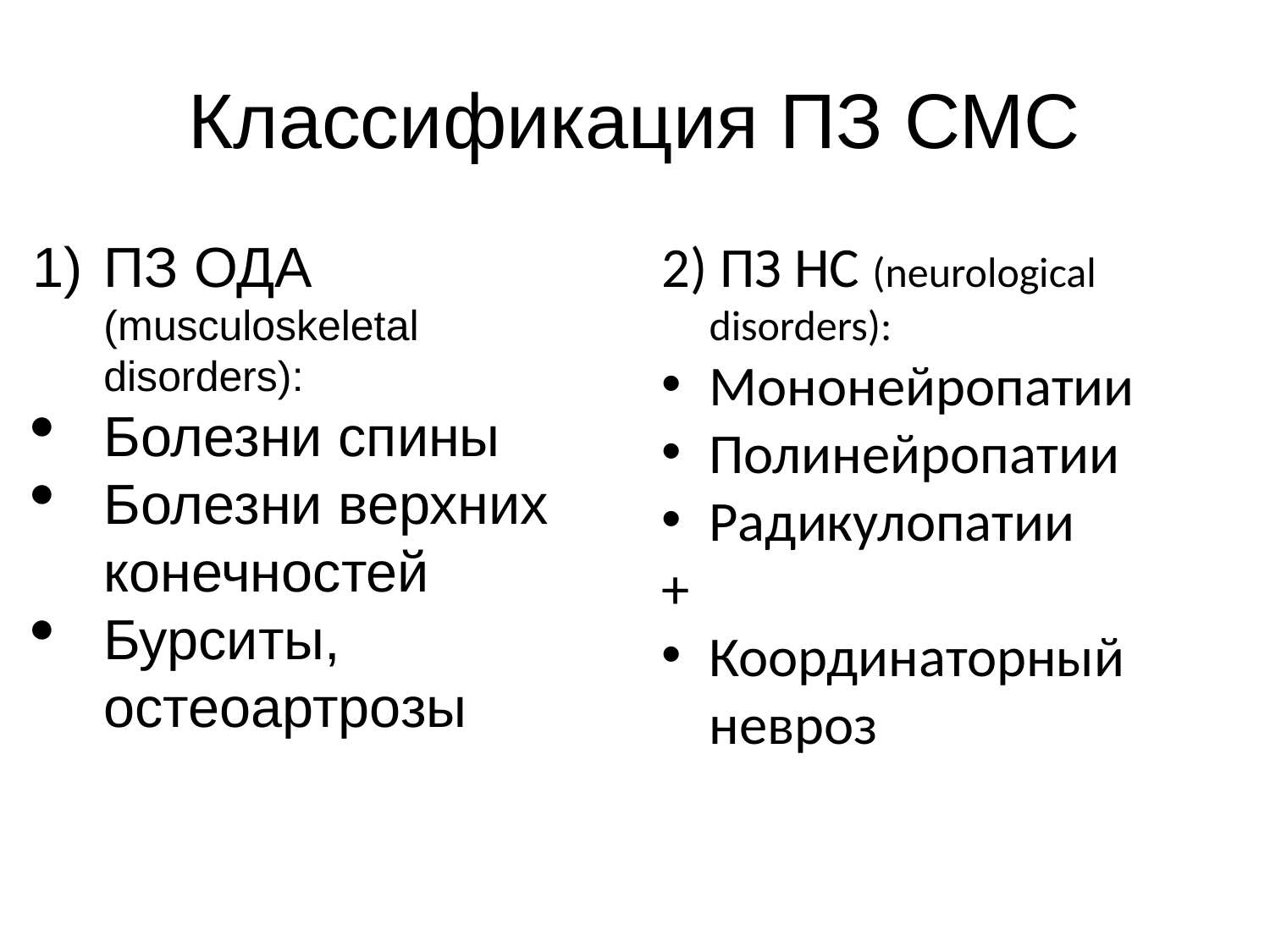

Классификация ПЗ СМС
ПЗ ОДА (musculoskeletal disorders):
Болезни спины
Болезни верхних конечностей
Бурситы, остеоартрозы
2) ПЗ НС (neurological disorders):
Мононейропатии
Полинейропатии
Радикулопатии
+
Координаторный невроз